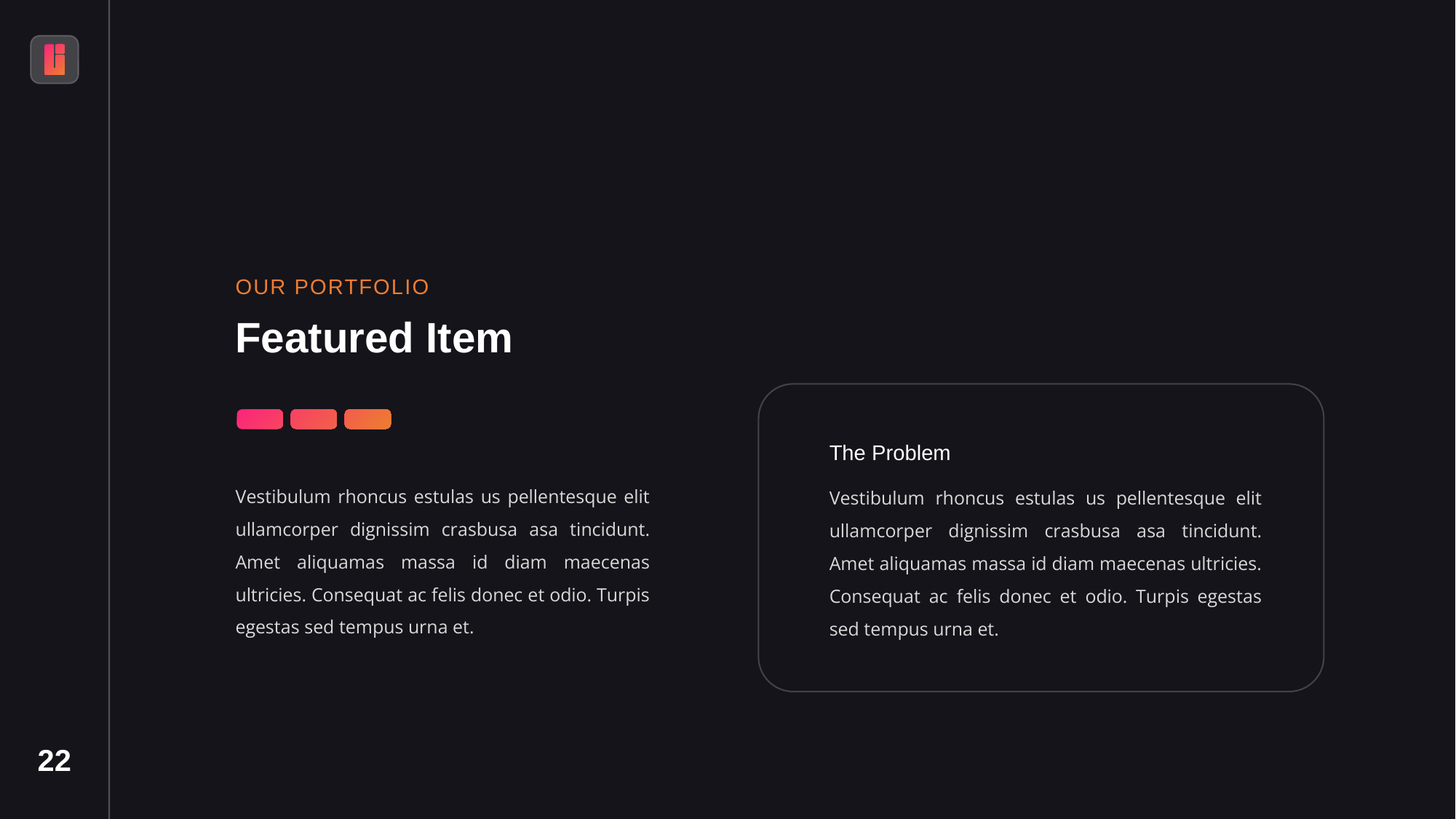

OUR PORTFOLIO
Featured Item

Vestibulum rhoncus estulas us pellentesque elit ullamcorper dignissim crasbusa asa tincidunt. Amet aliquamas massa id diam maecenas ultricies. Consequat ac felis donec et odio. Turpis egestas sed tempus urna et.

The Problem
Vestibulum rhoncus estulas us pellentesque elit ullamcorper dignissim crasbusa asa tincidunt. Amet aliquamas massa id diam maecenas ultricies. Consequat ac felis donec et odio. Turpis egestas sed tempus urna et.